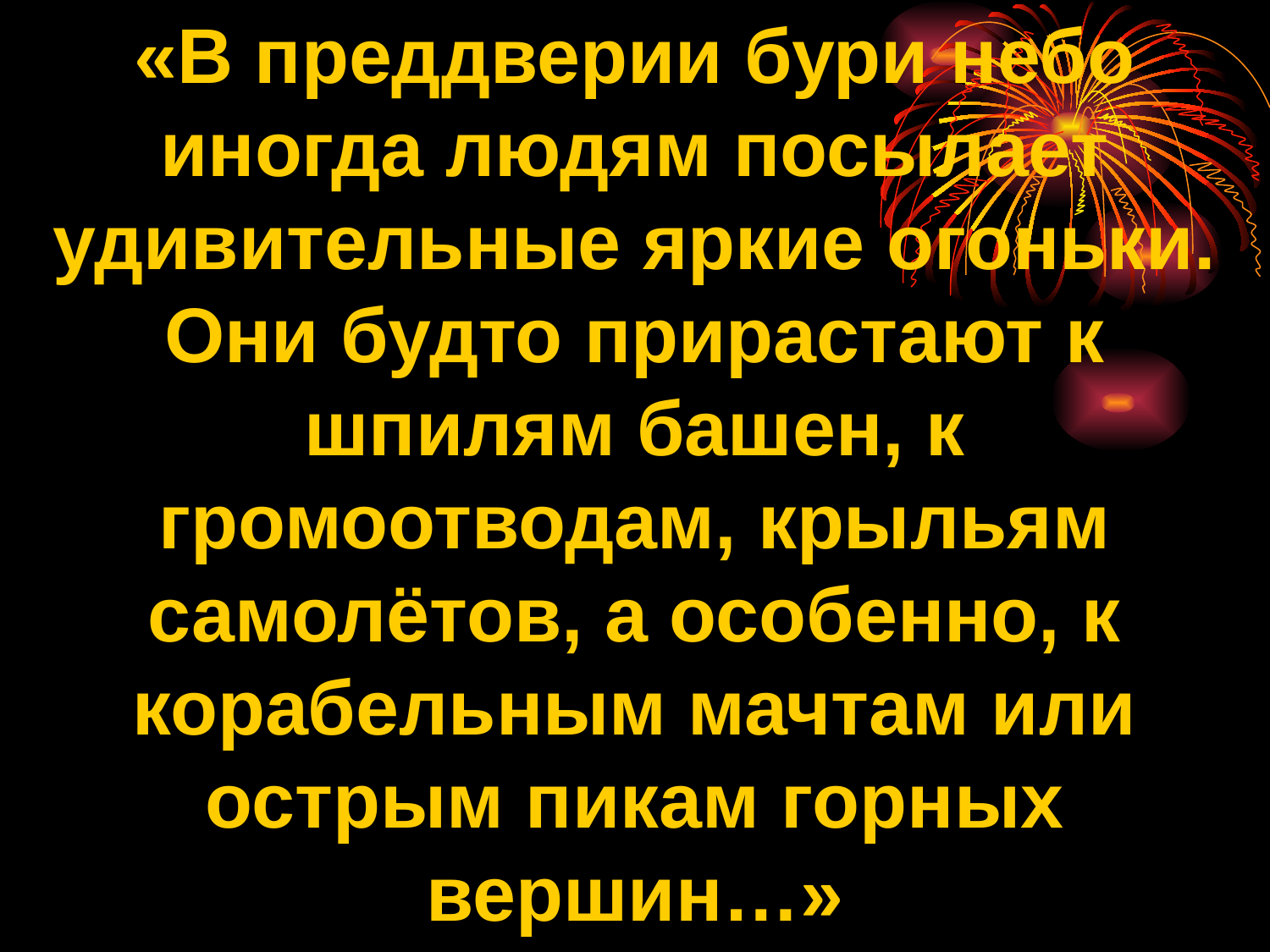

«В преддверии бури небо иногда людям посылает удивительные яркие огоньки. Они будто прирастают к шпилям башен, к громоотводам, крыльям самолётов, а особенно, к корабельным мачтам или острым пикам горных вершин…»